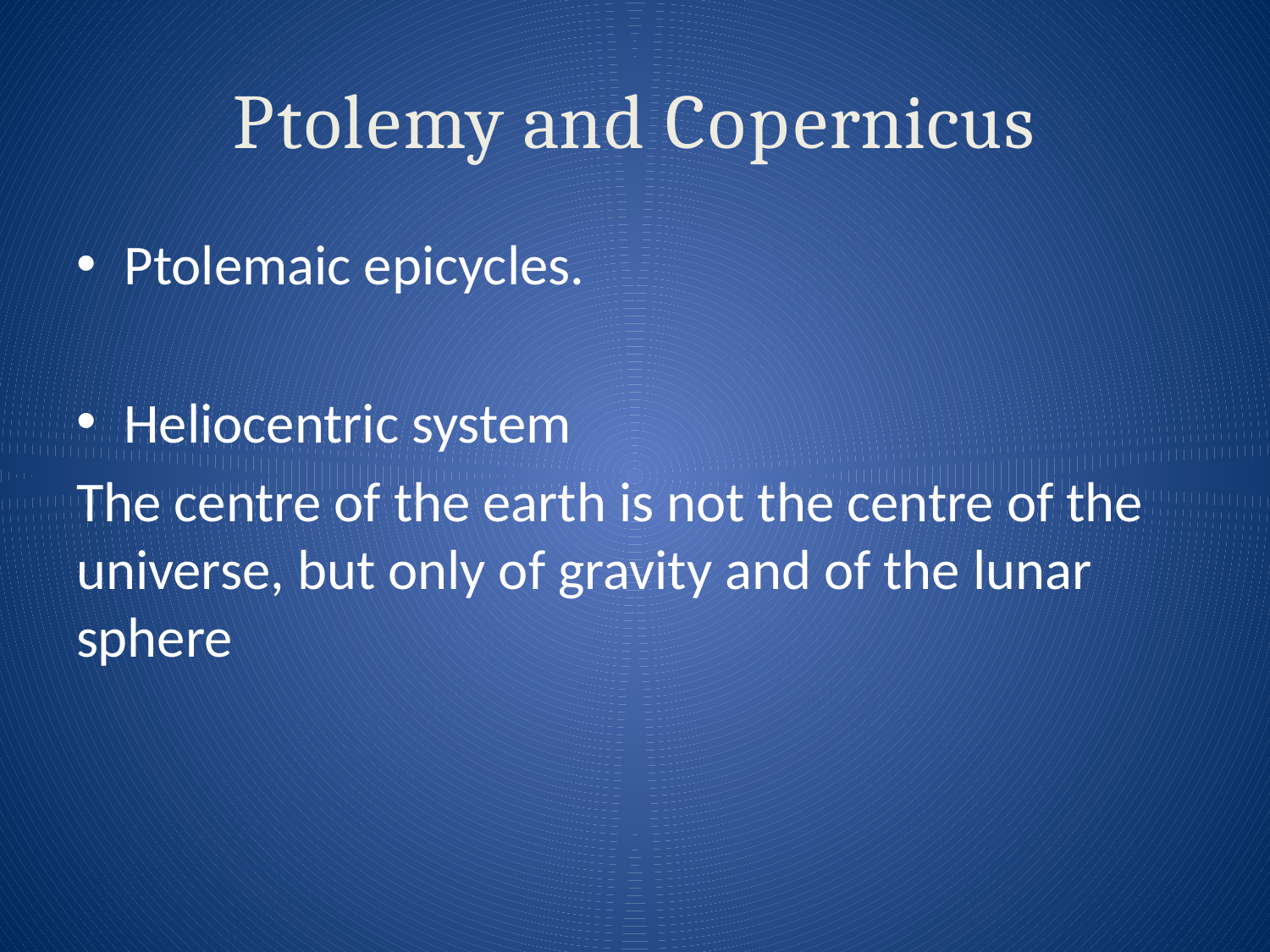

# Ptolemy and Copernicus
Ptolemaic epicycles.

Heliocentric system
The centre of the earth is not the centre of the universe, but only of gravity and of the lunar sphere